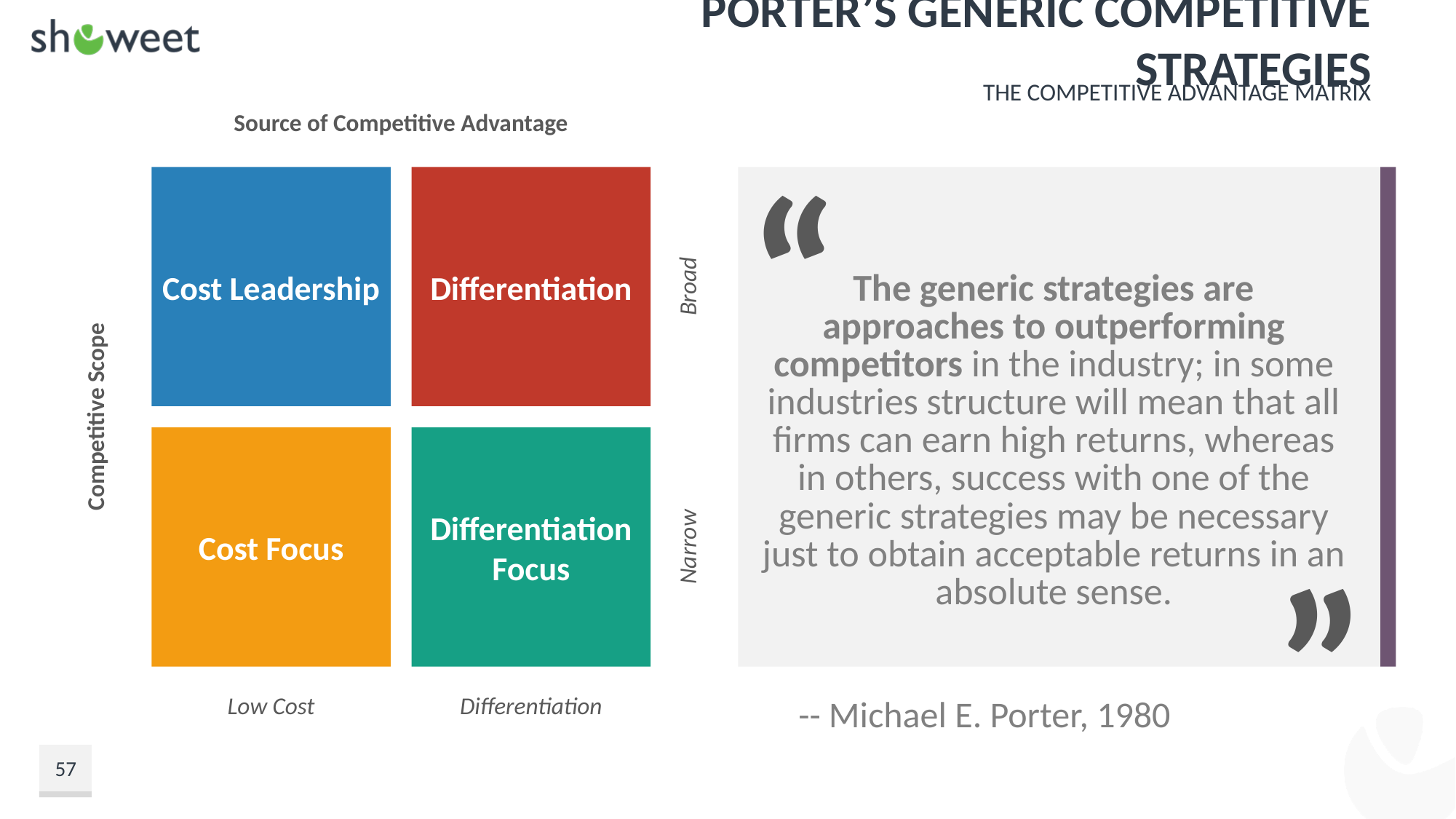

# Porter’s Generic Competitive Strategies
The Competitive Advantage Matrix
Source of Competitive Advantage
Cost Leadership
Differentiation
Broad
Competitive Scope
Cost Focus
Differentiation Focus
Narrow
Low Cost
Differentiation
“
The generic strategies are approaches to outperforming competitors in the industry; in some industries structure will mean that all firms can earn high returns, whereas in others, success with one of the generic strategies may be necessary just to obtain acceptable returns in an absolute sense.

”
-- Michael E. Porter, 1980
57